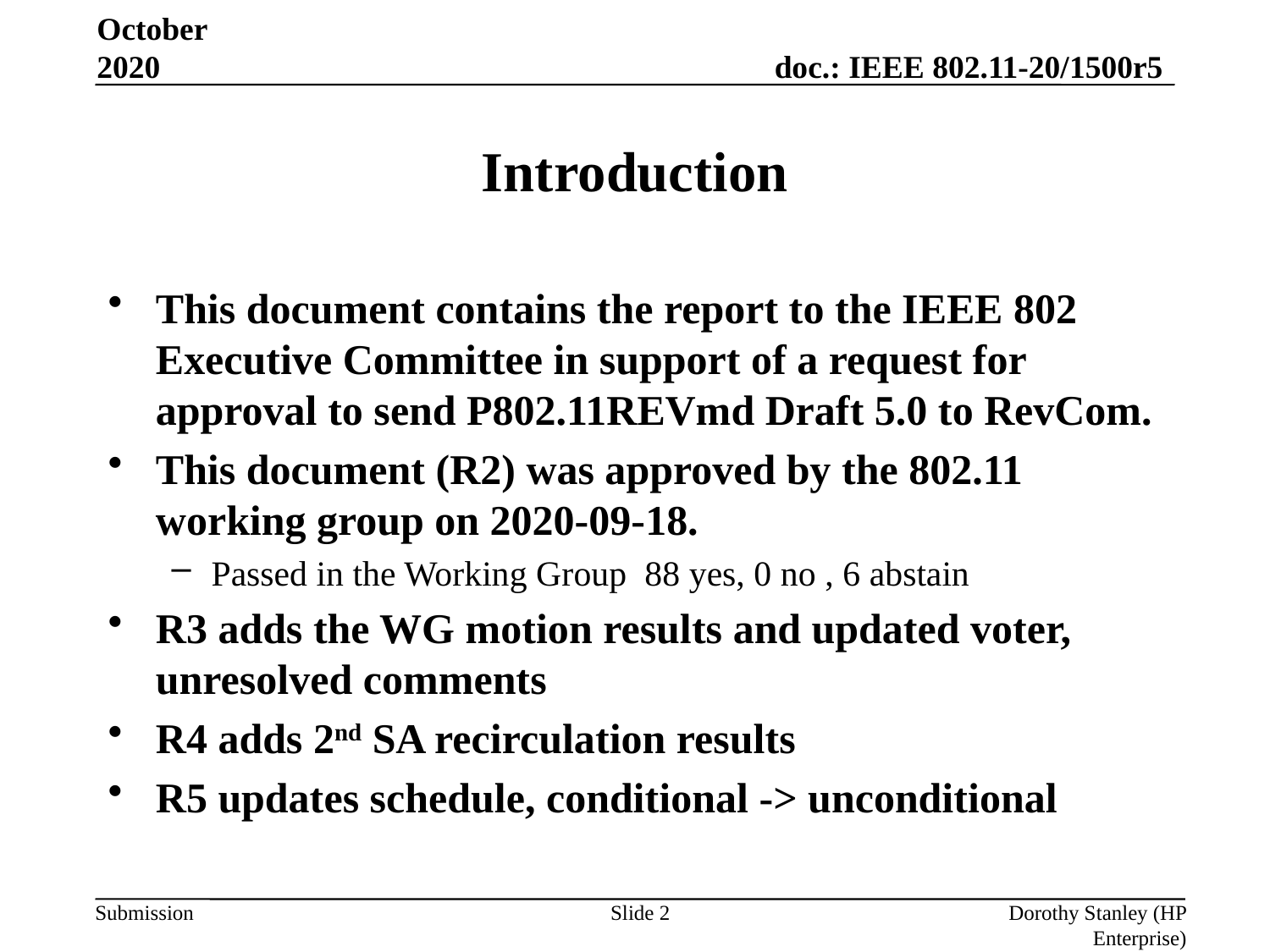

October 2020
# Introduction
This document contains the report to the IEEE 802 Executive Committee in support of a request for approval to send P802.11REVmd Draft 5.0 to RevCom.
This document (R2) was approved by the 802.11 working group on 2020-09-18.
Passed in the Working Group  88 yes, 0 no , 6 abstain
R3 adds the WG motion results and updated voter, unresolved comments
R4 adds 2nd SA recirculation results
R5 updates schedule, conditional -> unconditional
Slide 2
Dorothy Stanley (HP Enterprise)